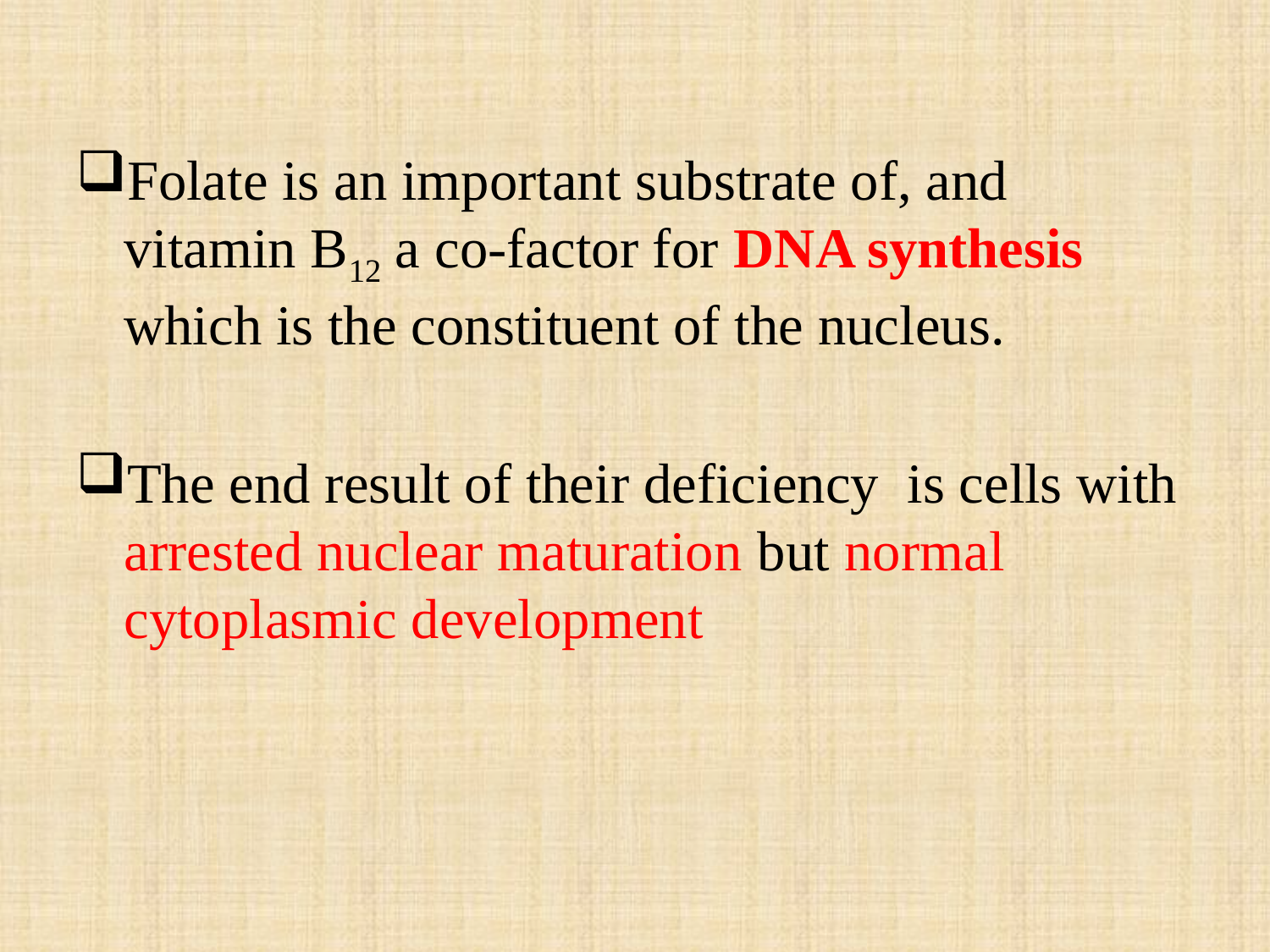

#
Folate is an important substrate of, and vitamin B12 a co-factor for DNA synthesis which is the constituent of the nucleus.

The end result of their deficiency  is cells with arrested nuclear maturation but normal cytoplasmic development